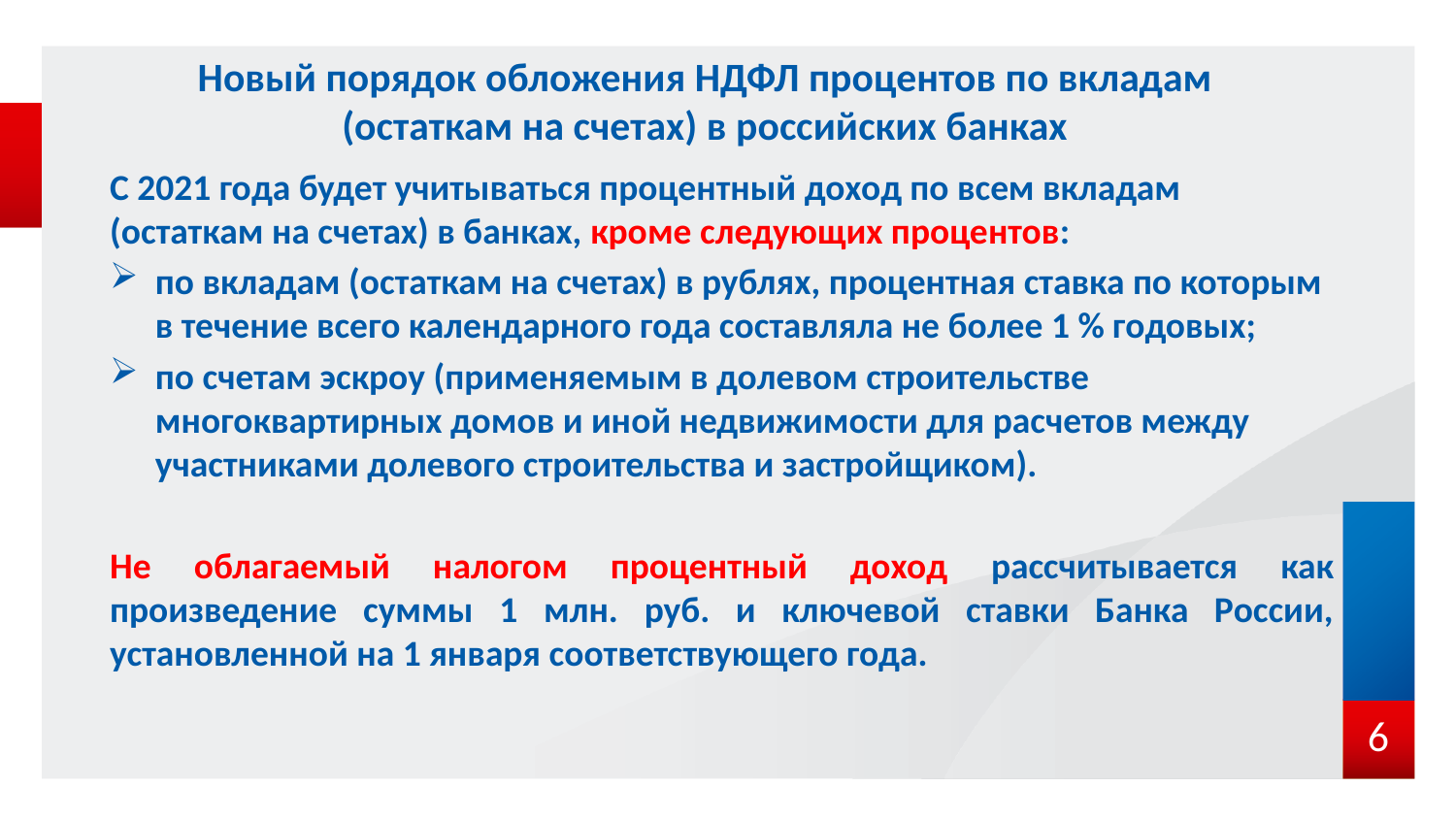

# Новый порядок обложения НДФЛ процентов по вкладам (остаткам на счетах) в российских банках
С 2021 года будет учитываться процентный доход по всем вкладам (остаткам на счетах) в банках, кроме следующих процентов:
по вкладам (остаткам на счетах) в рублях, процентная ставка по которым в течение всего календарного года составляла не более 1 % годовых;
по счетам эскроу (применяемым в долевом строительстве многоквартирных домов и иной недвижимости для расчетов между участниками долевого строительства и застройщиком).

Не облагаемый налогом процентный доход рассчитывается как произведение суммы 1 млн. руб. и ключевой ставки Банка России, установленной на 1 января соответствующего года.
6